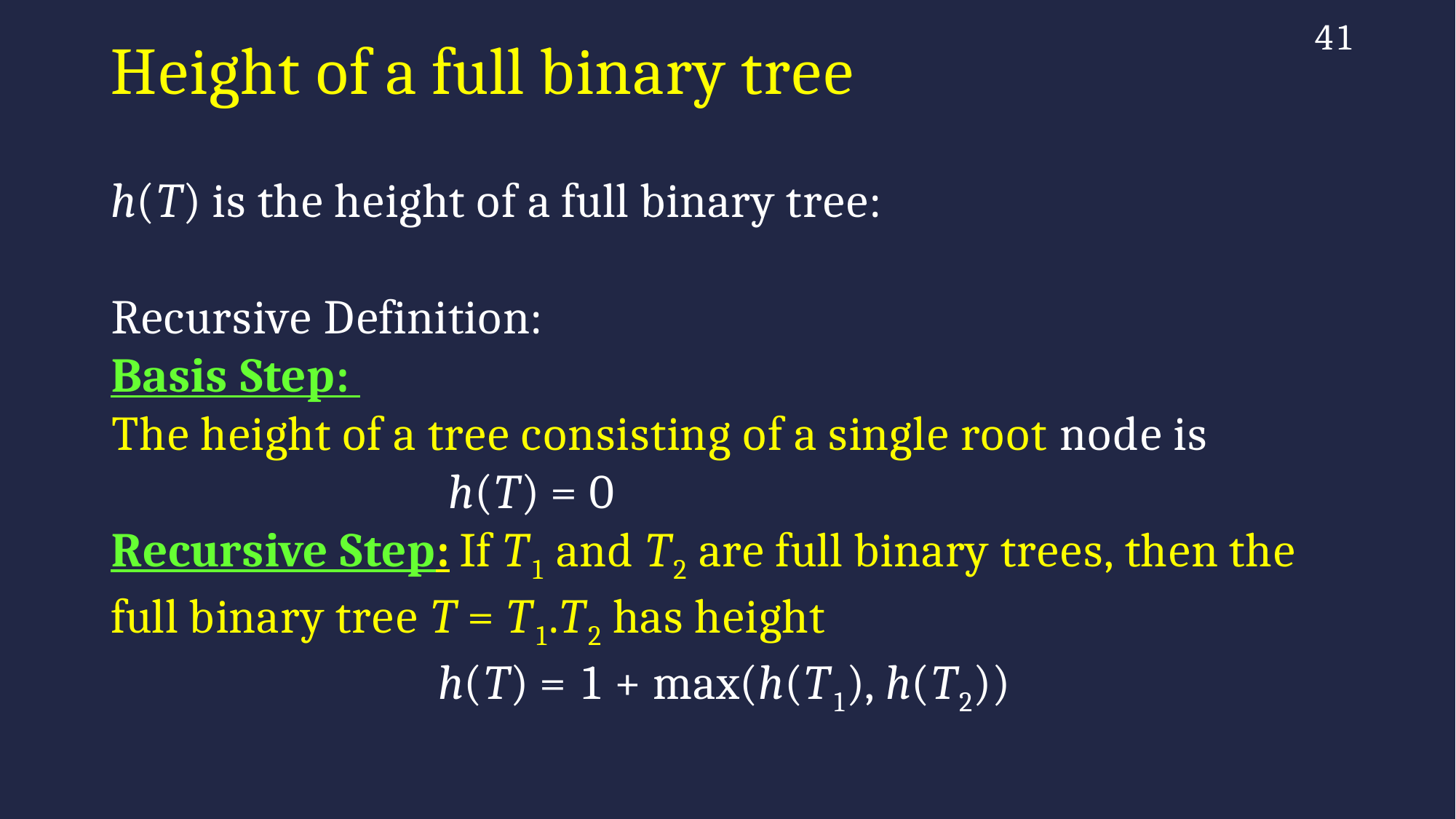

41
# Height of a full binary tree
h(T) is the height of a full binary tree:

Recursive Definition:
Basis Step:
The height of a tree consisting of a single root node is
			 h(T) = 0
Recursive Step: If T1 and T2 are full binary trees, then the full binary tree T = T1.T2 has height
			h(T) = 1 + max(h(T1), h(T2))